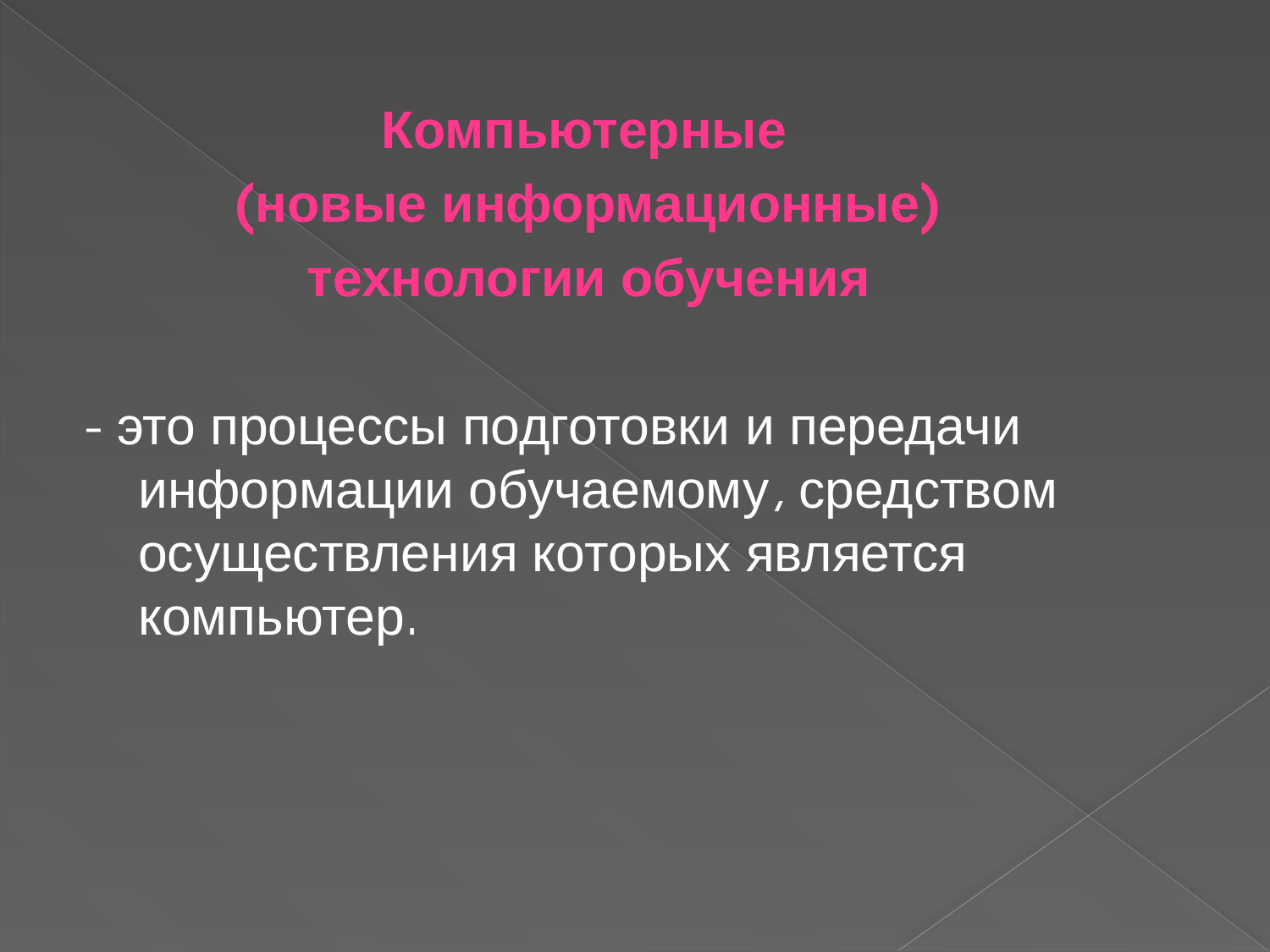

Компьютерные
          (новые информационные)
               технологии обучения

- это процессы подготовки и передачи информации обучаемому, средством осуществления которых является компьютер.